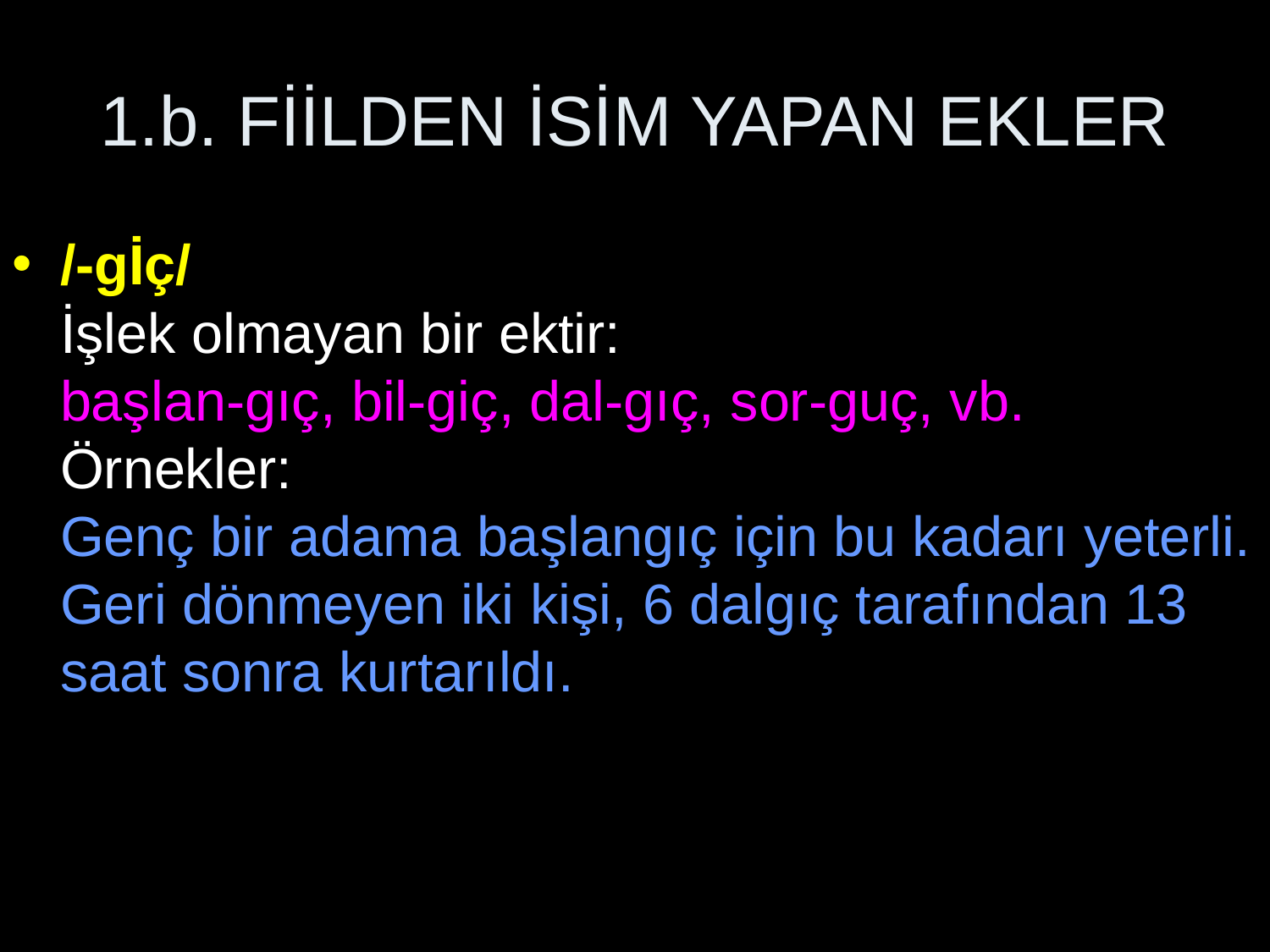

# 1.b. FİİLDEN İSİM YAPAN EKLER
/-gİç/
İşlek olmayan bir ektir:
başlan-gıç, bil-giç, dal-gıç, sor-guç, vb.
Örnekler:
Genç bir adama başlangıç için bu kadarı yeterli.
Geri dönmeyen iki kişi, 6 dalgıç tarafından 13 saat sonra kurtarıldı.